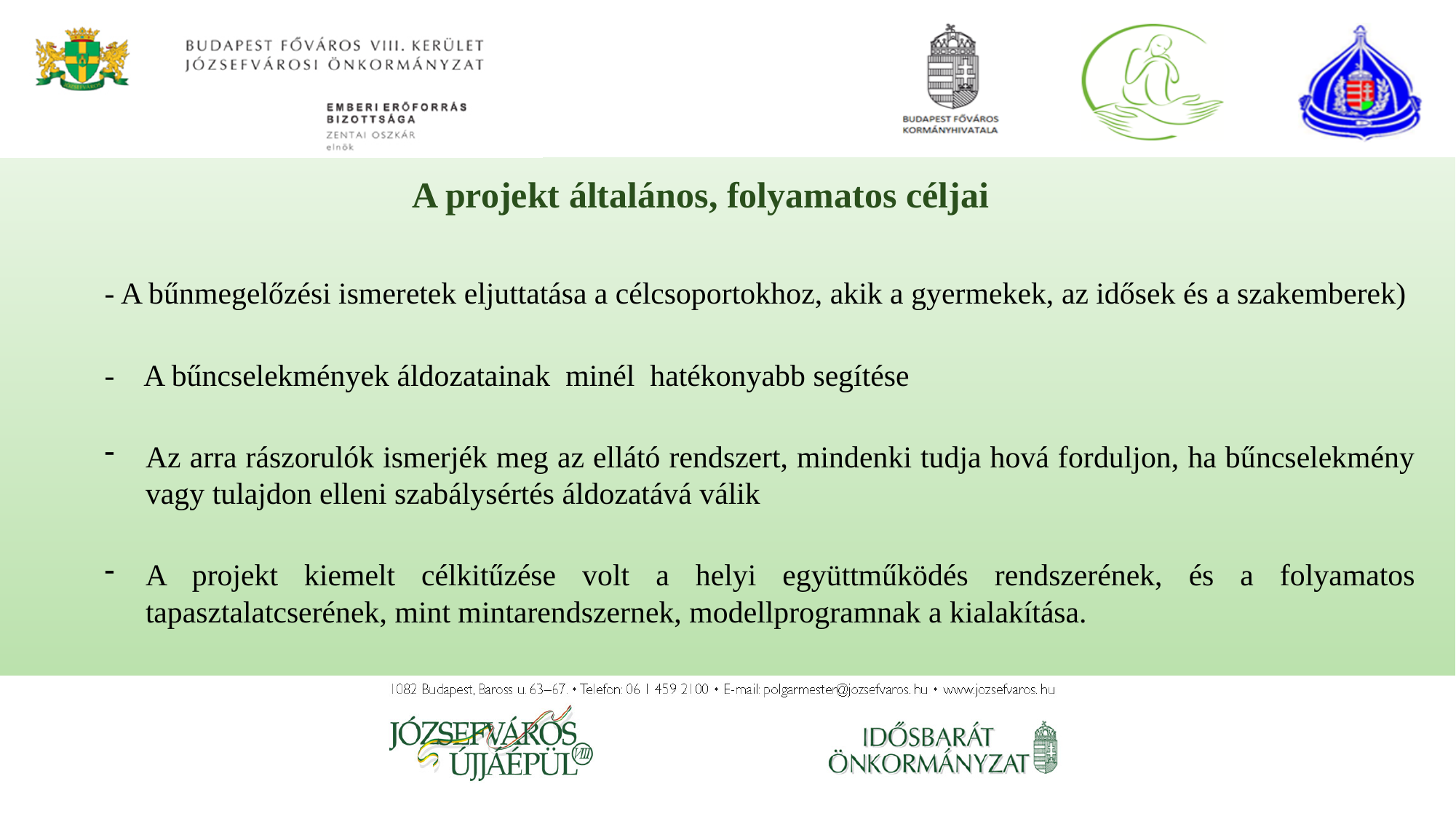

A projekt általános, folyamatos céljai
- A bűnmegelőzési ismeretek eljuttatása a célcsoportokhoz, akik a gyermekek, az idősek és a szakemberek)
-    A bűncselekmények áldozatainak  minél  hatékonyabb segítése
Az arra rászorulók ismerjék meg az ellátó rendszert, mindenki tudja hová forduljon, ha bűncselekmény vagy tulajdon elleni szabálysértés áldozatává válik
A projekt kiemelt célkitűzése volt a helyi együttműködés rendszerének, és a folyamatos tapasztalatcserének, mint mintarendszernek, modellprogramnak a kialakítása.